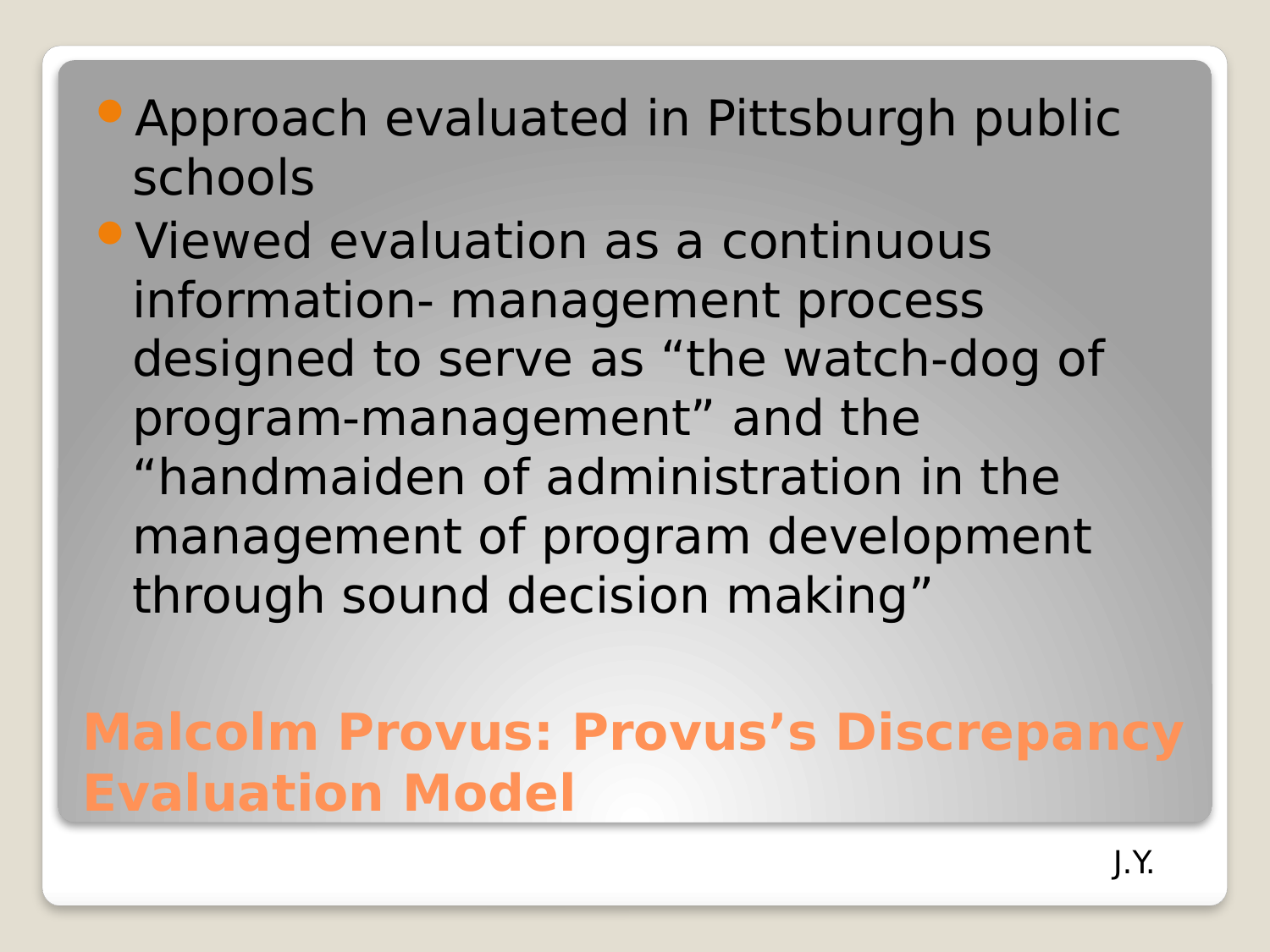

Approach evaluated in Pittsburgh public schools
Viewed evaluation as a continuous information- management process designed to serve as “the watch-dog of program-management” and the “handmaiden of administration in the management of program development through sound decision making”

# Malcolm Provus: Provus’s Discrepancy Evaluation Model
J.Y.